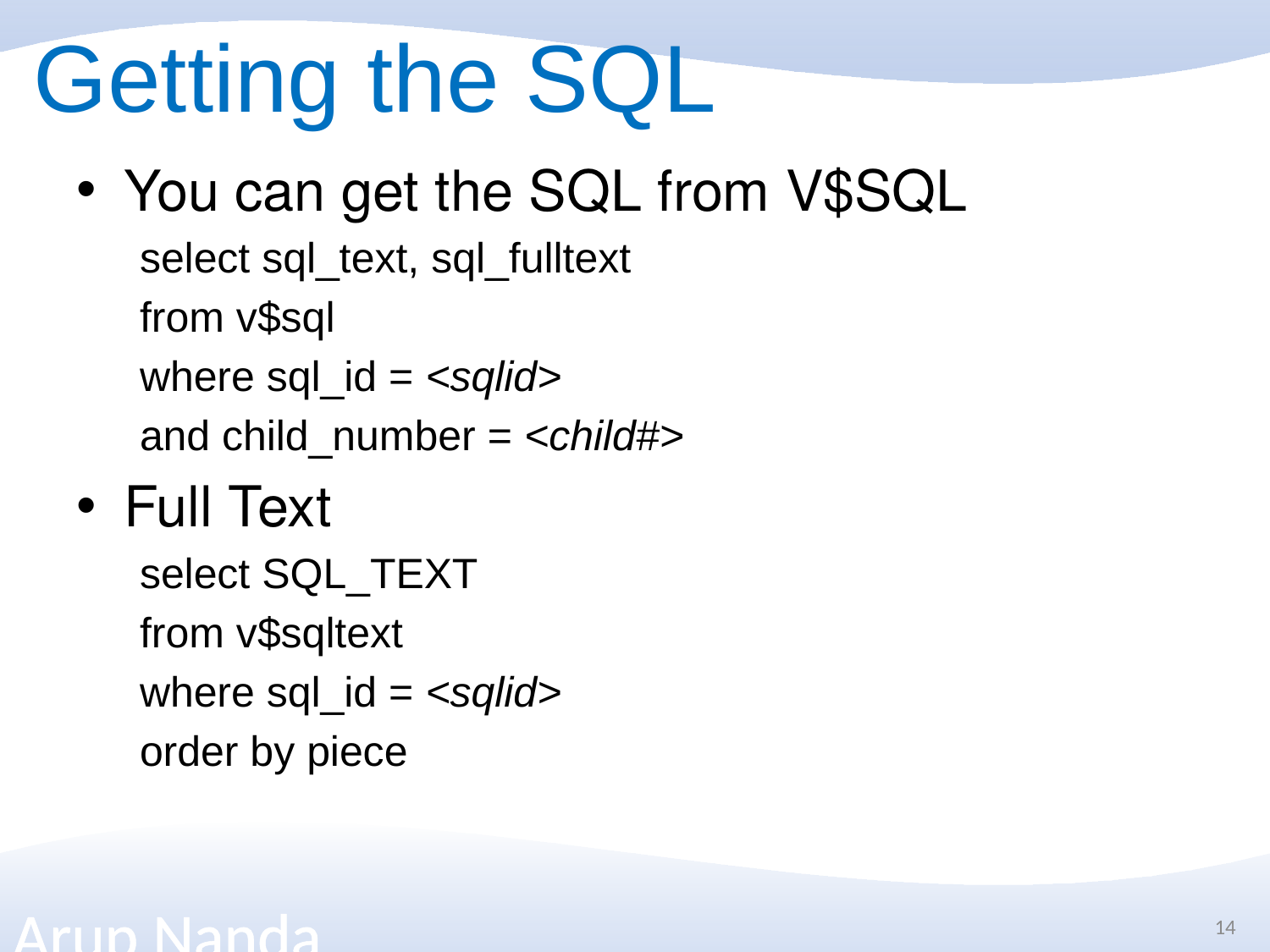

# Getting the SQL
You can get the SQL from V$SQL
select sql_text, sql_fulltext
from v$sql
where sql_id = <sqlid>
and child_number = <child#>
Full Text
select SQL_TEXT
from v$sqltext
where sql_id = <sqlid>
order by piece

14